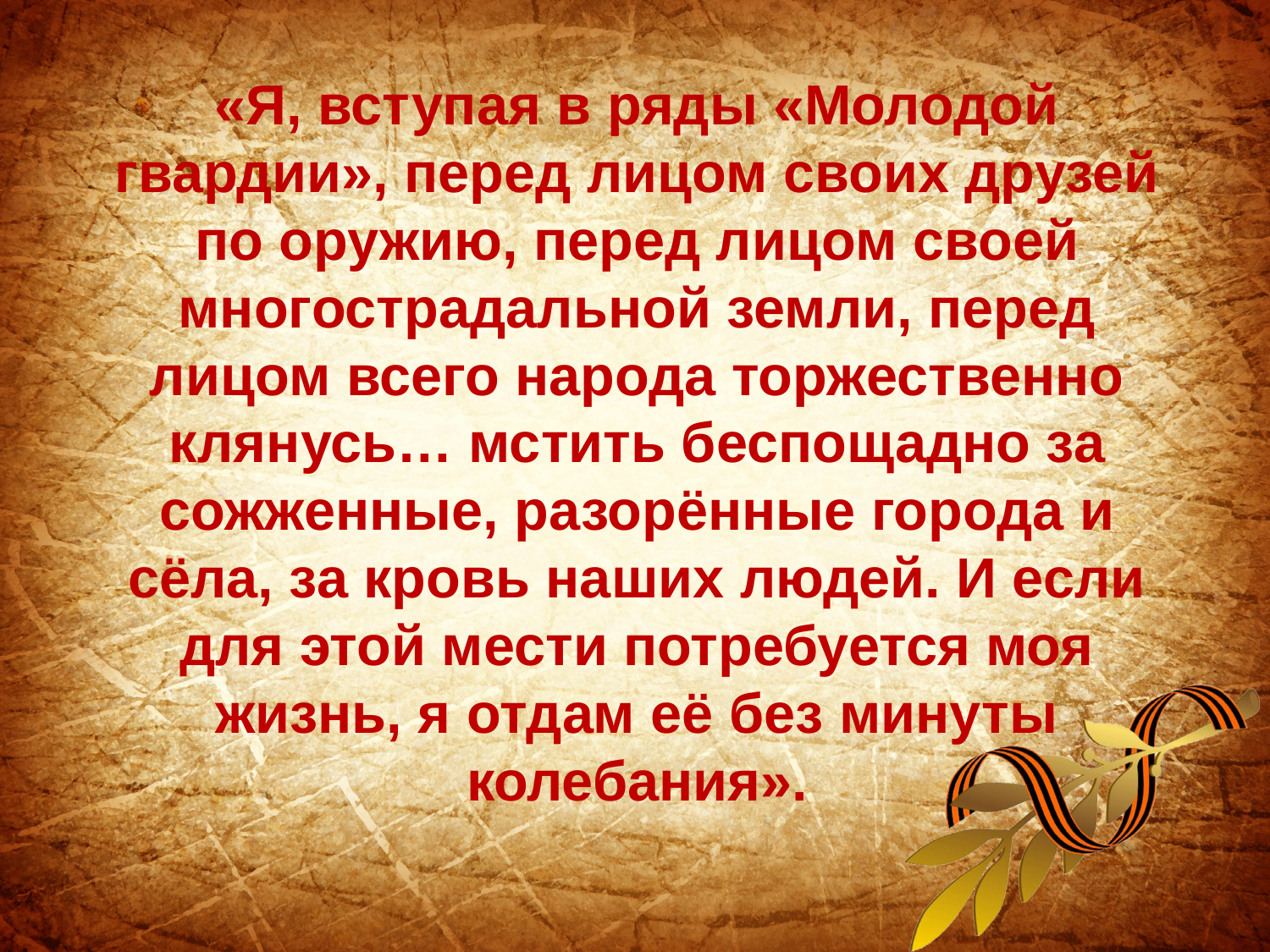

# «Я, вступая в ряды «Молодой гвардии», перед лицом своих друзей по оружию, перед лицом своей многострадальной земли, перед лицом всего народа торжественно клянусь… мстить беспощадно за сожженные, разорённые города и сёла, за кровь наших людей. И если для этой мести потребуется моя жизнь, я отдам её без минуты колебания».